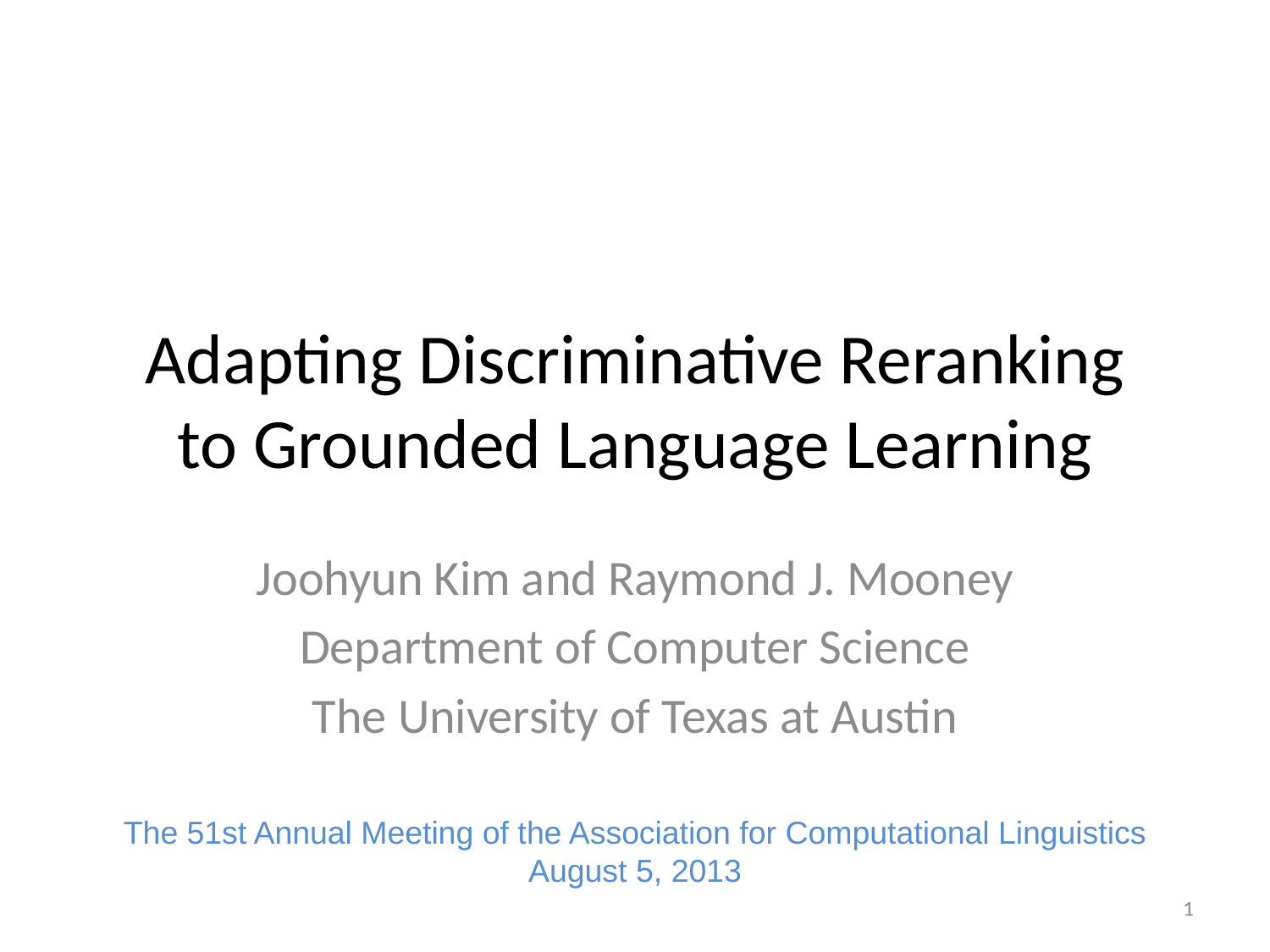

# Adapting Discriminative Reranking to Grounded Language Learning
Joohyun Kim and Raymond J. Mooney
Department of Computer Science
The University of Texas at Austin
The 51st Annual Meeting of the Association for Computational Linguistics
August 5, 2013
1